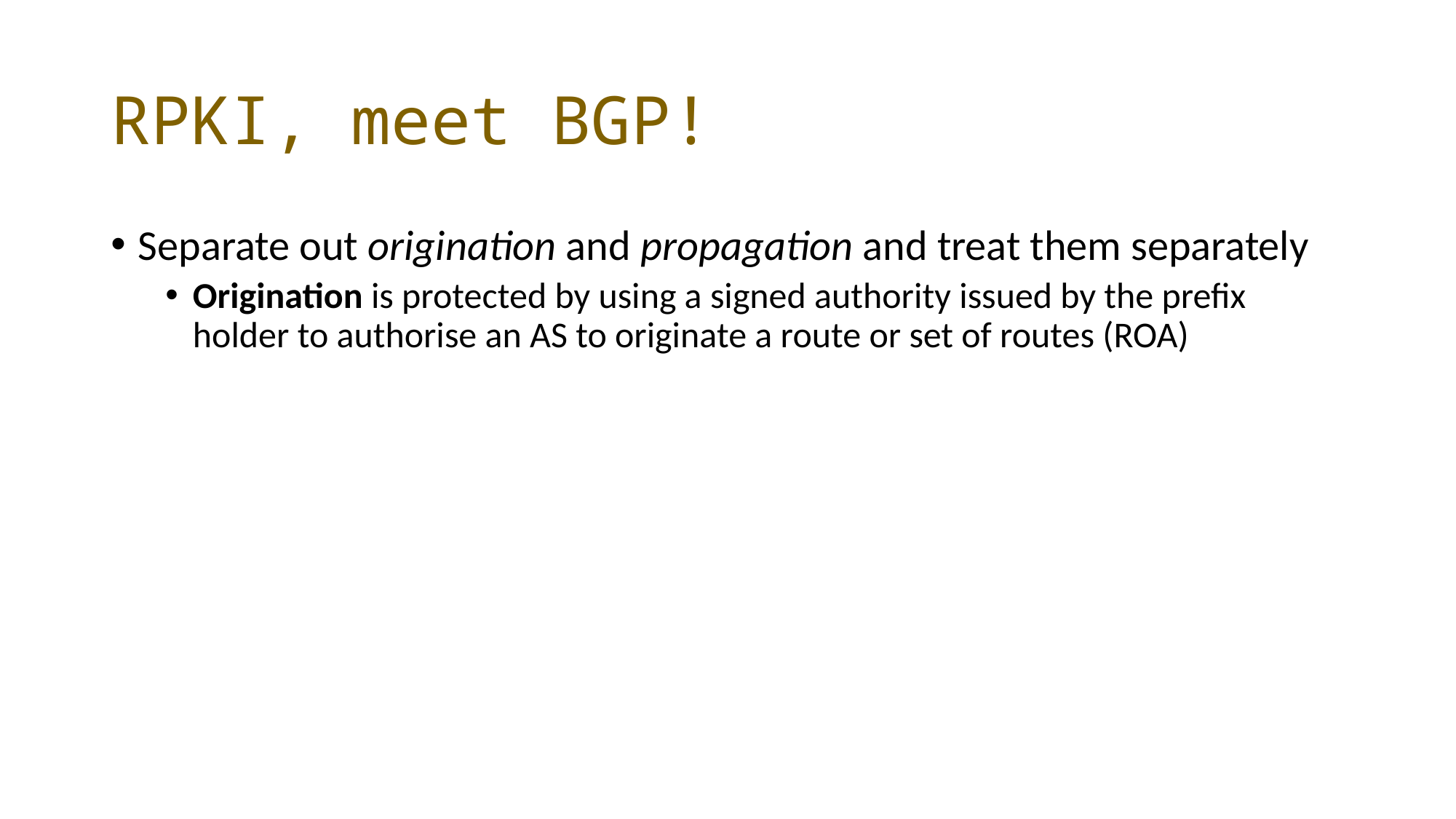

# RPKI, meet BGP!
Separate out origination and propagation and treat them separately
Origination is protected by using a signed authority issued by the prefix holder to authorise an AS to originate a route or set of routes (ROA)